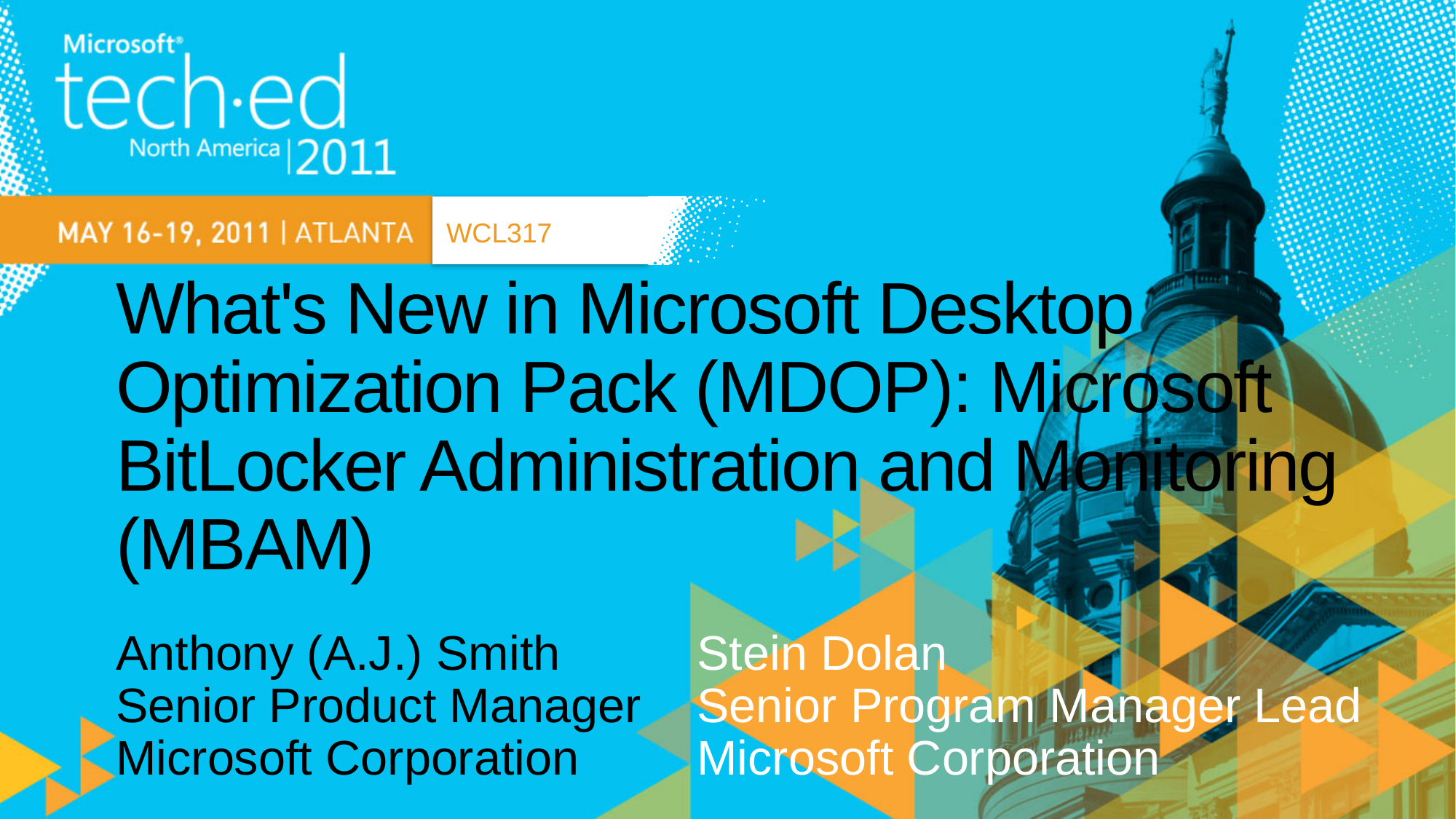

WCL317
# What's New in Microsoft Desktop Optimization Pack (MDOP): Microsoft BitLocker Administration and Monitoring (MBAM)
Anthony (A.J.) Smith
Senior Product Manager
Microsoft Corporation
Stein Dolan
Senior Program Manager Lead
Microsoft Corporation